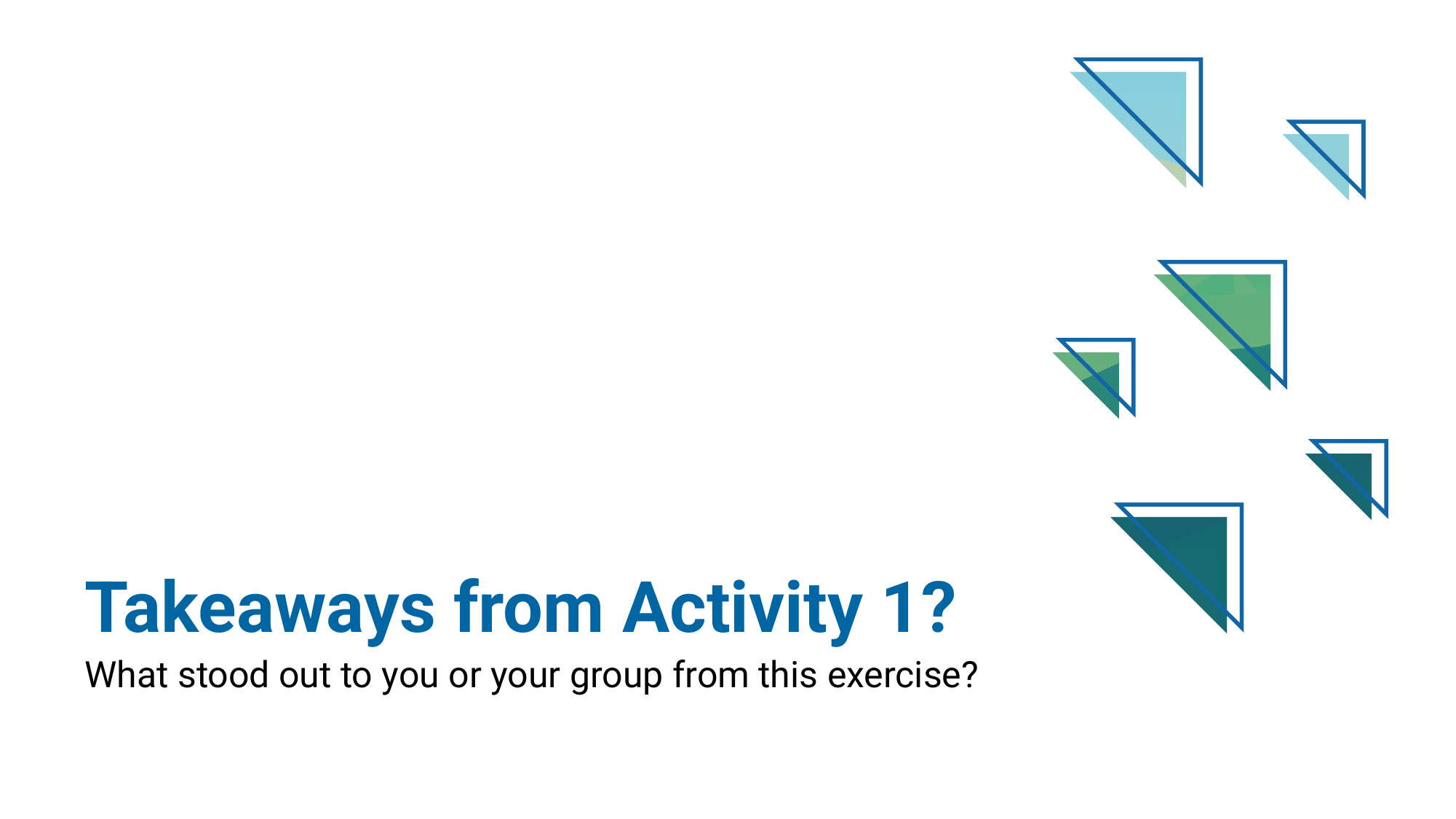

# Takeaways from Activity 1?
What stood out to you or your group from this exercise?